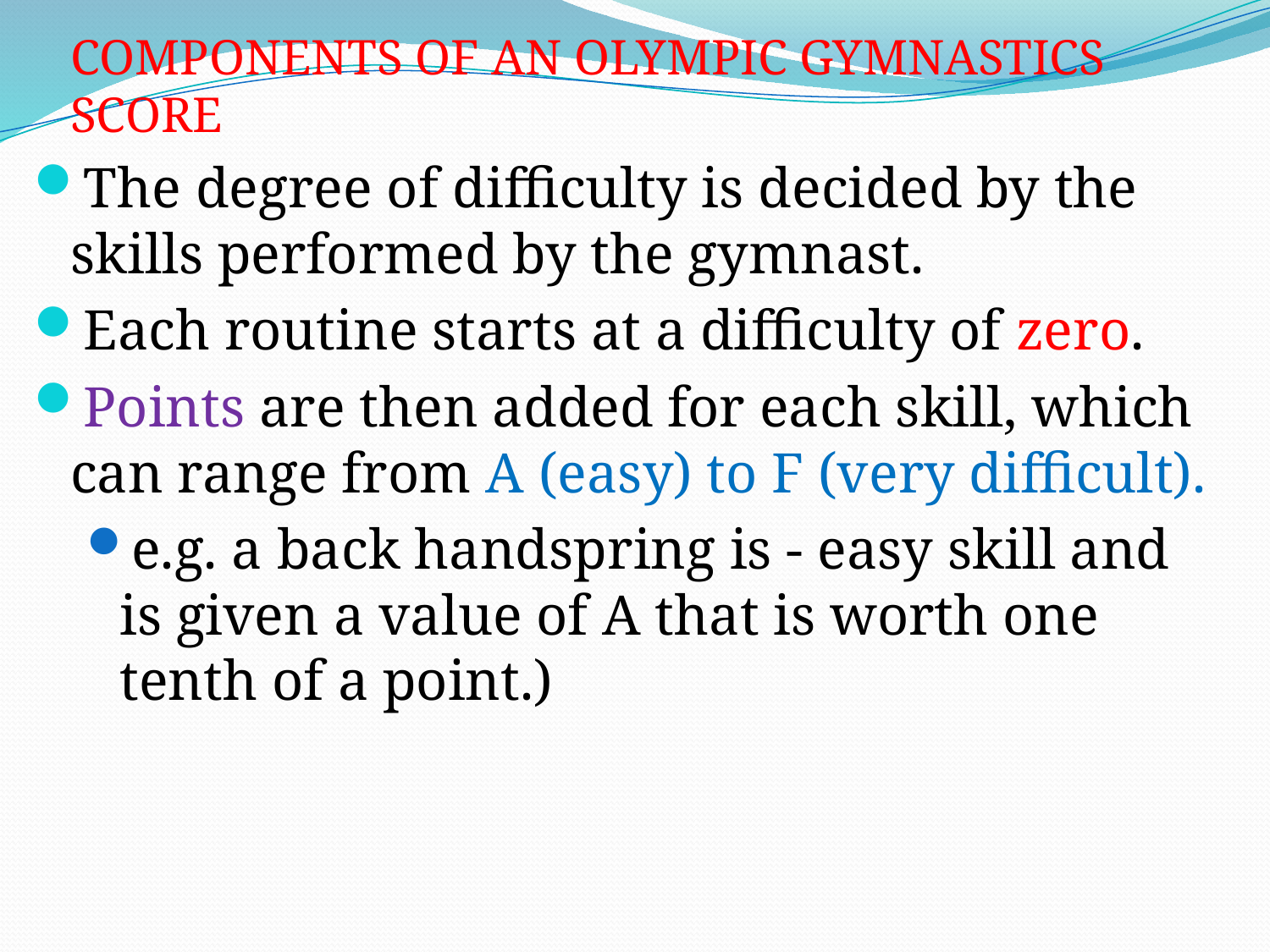

COMPONENTS OF AN OLYMPIC GYMNASTICS SCORE
The degree of difficulty is decided by the skills performed by the gymnast.
Each routine starts at a difficulty of zero.
Points are then added for each skill, which can range from A (easy) to F (very difficult).
e.g. a back handspring is - easy skill and is given a value of A that is worth one tenth of a point.)